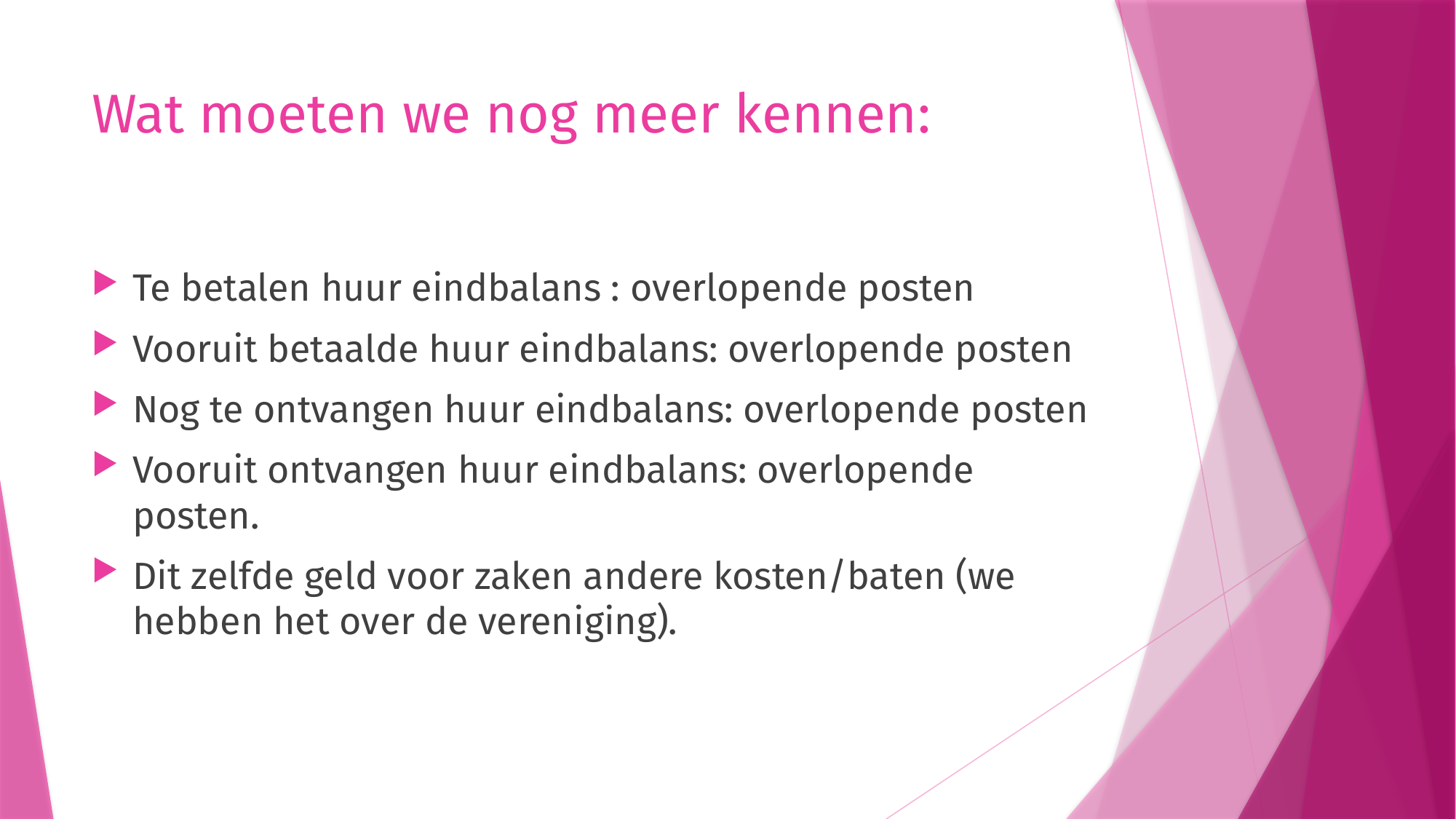

# Wat moeten we nog meer kennen:
Te betalen huur eindbalans : overlopende posten
Vooruit betaalde huur eindbalans: overlopende posten
Nog te ontvangen huur eindbalans: overlopende posten
Vooruit ontvangen huur eindbalans: overlopende posten.
Dit zelfde geld voor zaken andere kosten/baten (we hebben het over de vereniging).